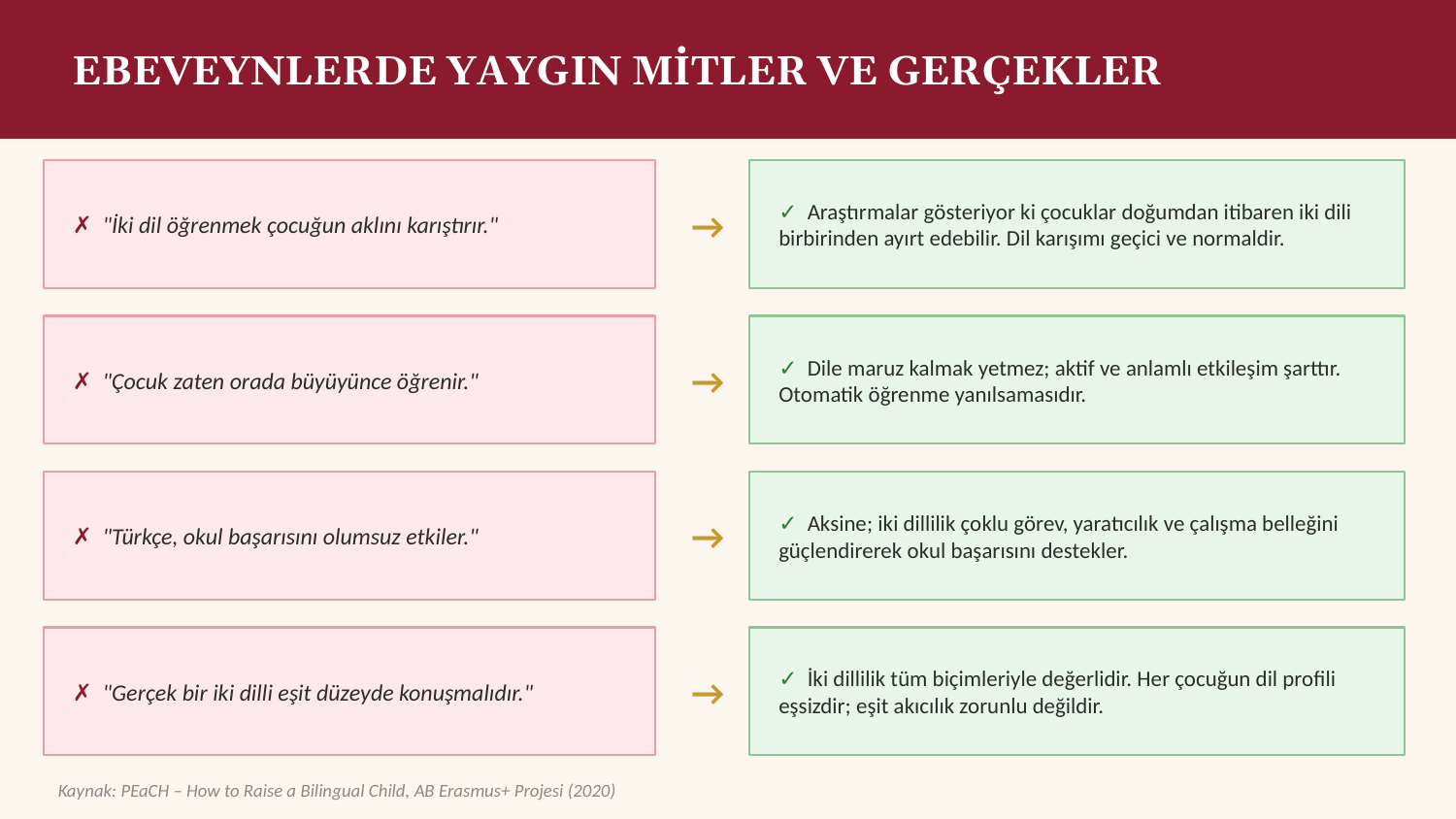

EBEVEYNLERDE YAYGIN MİTLER VE GERÇEKLER

✗  "İki dil öğrenmek çocuğun aklını karıştırır."
✓  Araştırmalar gösteriyor ki çocuklar doğumdan itibaren iki dili birbirinden ayırt edebilir. Dil karışımı geçici ve normaldir.
→

✗  "Çocuk zaten orada büyüyünce öğrenir."
✓  Dile maruz kalmak yetmez; aktif ve anlamlı etkileşim şarttır. Otomatik öğrenme yanılsamasıdır.
→

✗  "Türkçe, okul başarısını olumsuz etkiler."
✓  Aksine; iki dillilik çoklu görev, yaratıcılık ve çalışma belleğini güçlendirerek okul başarısını destekler.
→

✗  "Gerçek bir iki dilli eşit düzeyde konuşmalıdır."
✓  İki dillilik tüm biçimleriyle değerlidir. Her çocuğun dil profili eşsizdir; eşit akıcılık zorunlu değildir.
→
Kaynak: PEaCH – How to Raise a Bilingual Child, AB Erasmus+ Projesi (2020)